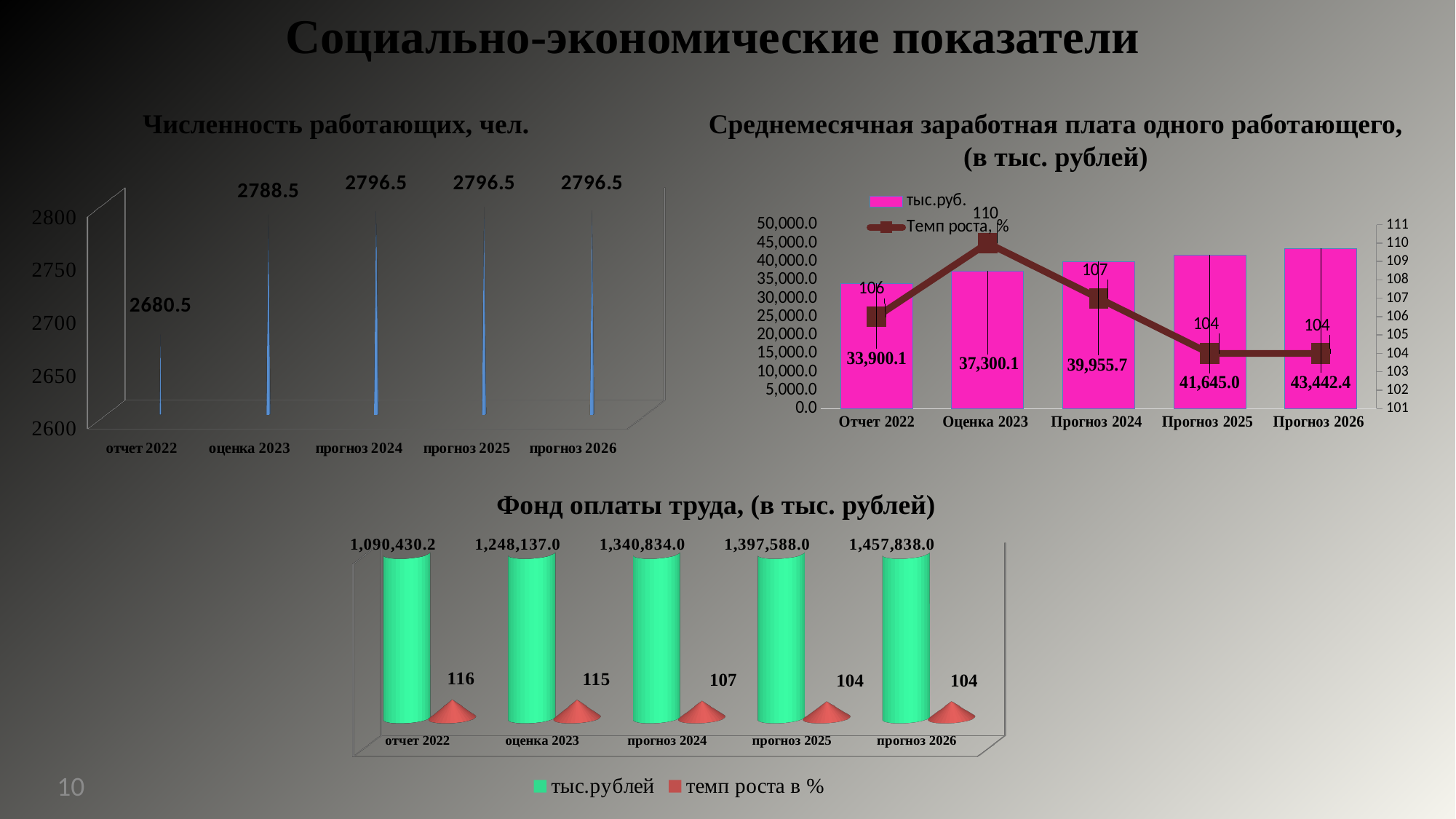

Социально-экономические показатели
Численность работающих, чел.
Среднемесячная заработная плата одного работающего, (в тыс. рублей)

[unsupported chart]

### Chart

| Category | тыс.руб. | Темп роста, % |
|---|---|---|
| Отчет 2022 | 33900.1 | 106.0 |
| Оценка 2023  | 37300.1 | 110.0 |
| Прогноз 2024  | 39955.7 | 107.0 |
| Прогноз 2025  | 41645.0 | 104.0 |
| Прогноз 2026  | 43442.4 | 104.0 |
Фонд оплаты труда, (в тыс. рублей)

[unsupported chart]

10